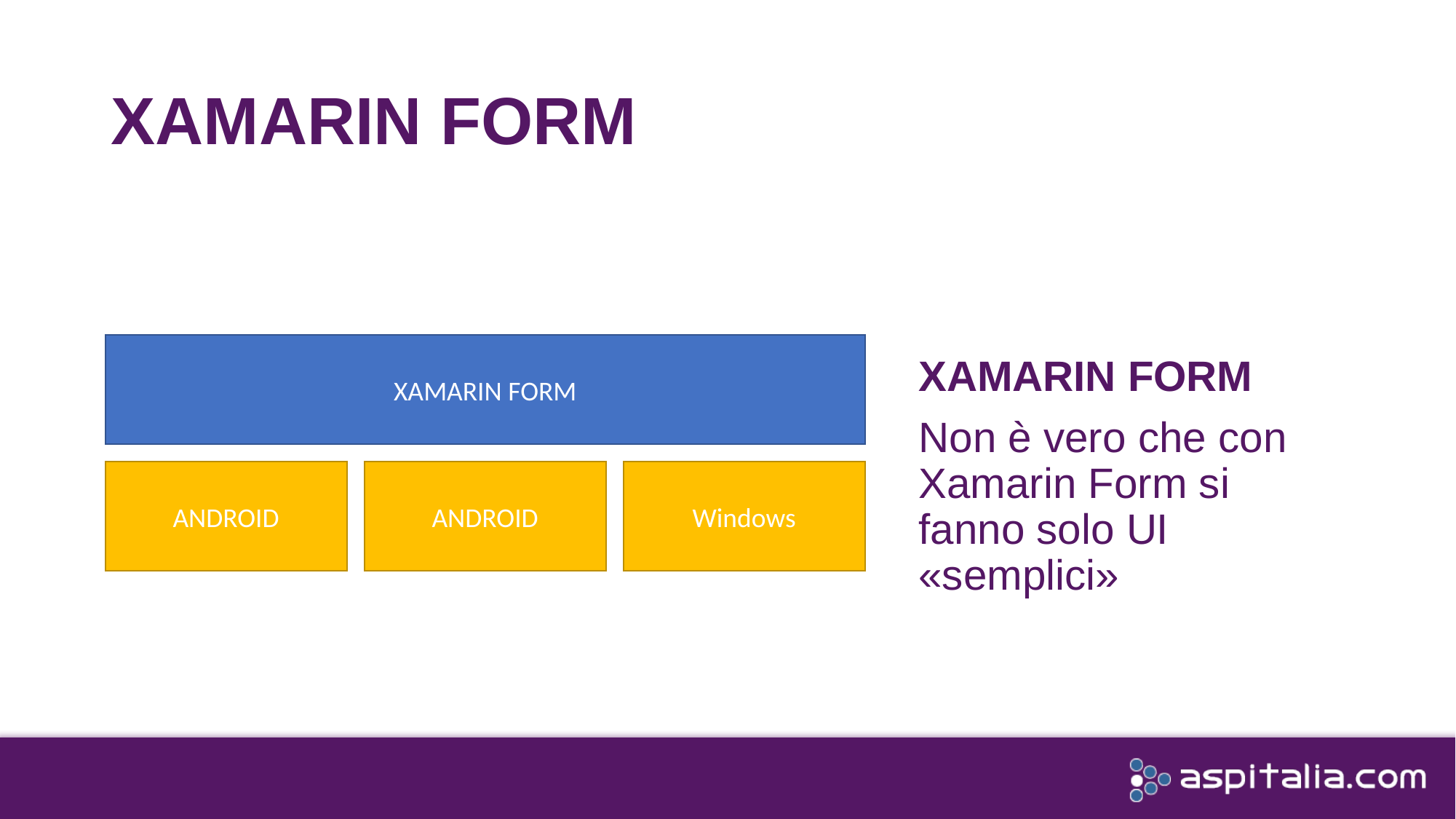

# XAMARIN FORM
XAMARIN FORM
XAMARIN FORM
Non è vero che con Xamarin Form si fanno solo UI «semplici»

ANDROID
ANDROID
Windows